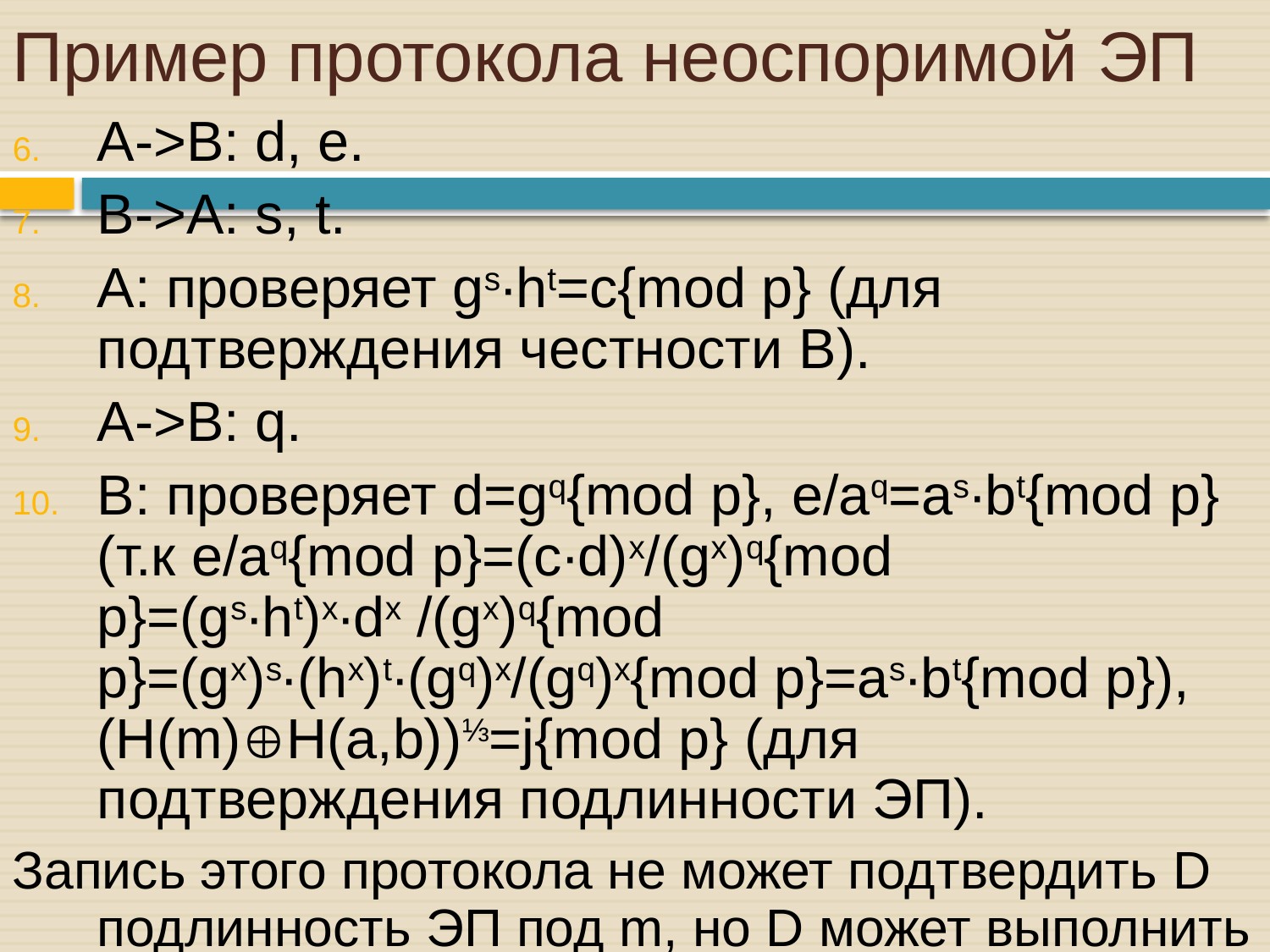

# Пример протокола неоспоримой ЭП
A->B: d, e.
B->A: s, t.
A: проверяет gs∙ht=c{mod p} (для подтверждения честности B).
A->B: q.
B: проверяет d=gq{mod p}, e/aq=as∙bt{mod p} (т.к e/aq{mod p}=(c∙d)x/(gx)q{mod p}=(gs∙ht)x∙dx /(gx)q{mod p}=(gx)s∙(hx)t∙(gq)x/(gq)x{mod p}=as∙bt{mod p}), (H(m)⊕H(a,b))⅓=j{mod p} (для подтверждения подлинности ЭП).
Запись этого протокола не может подтвердить D подлинность ЭП под m, но D может выполнить другой протокол с C.